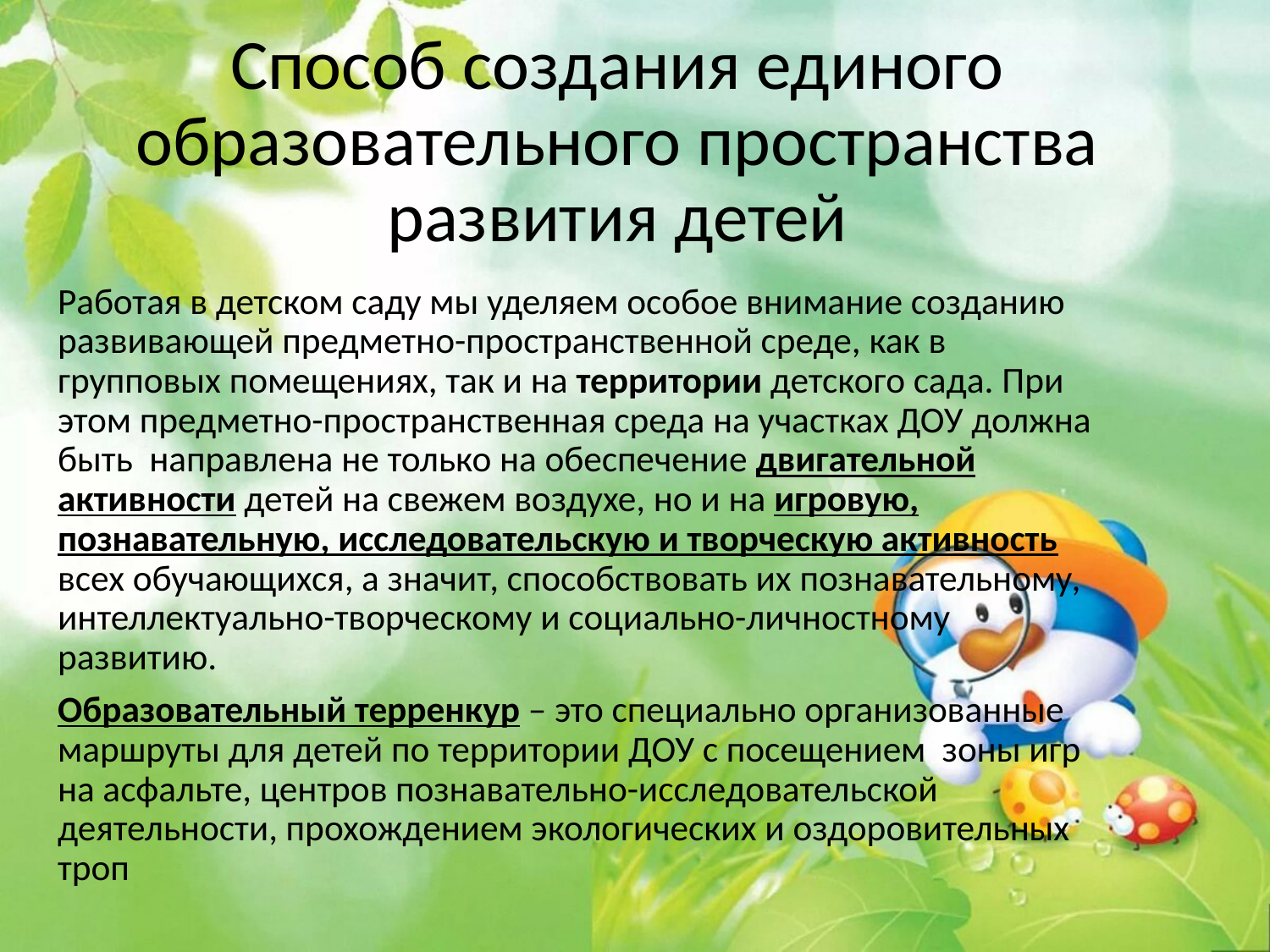

# Способ создания единого образовательного пространства развития детей
Работая в детском саду мы уделяем особое внимание созданию развивающей предметно-пространственной среде, как в групповых помещениях, так и на территории детского сада. При этом предметно-пространственная среда на участках ДОУ должна быть  направлена не только на обеспечение двигательной активности детей на свежем воздухе, но и на игровую, познавательную, исследовательскую и творческую активность всех обучающихся, а значит, способствовать их познавательному, интеллектуально-творческому и социально-личностному развитию.
Образовательный терренкур – это специально организованные  маршруты для детей по территории ДОУ с посещением  зоны игр на асфальте, центров познавательно-исследовательской деятельности, прохождением экологических и оздоровительных троп